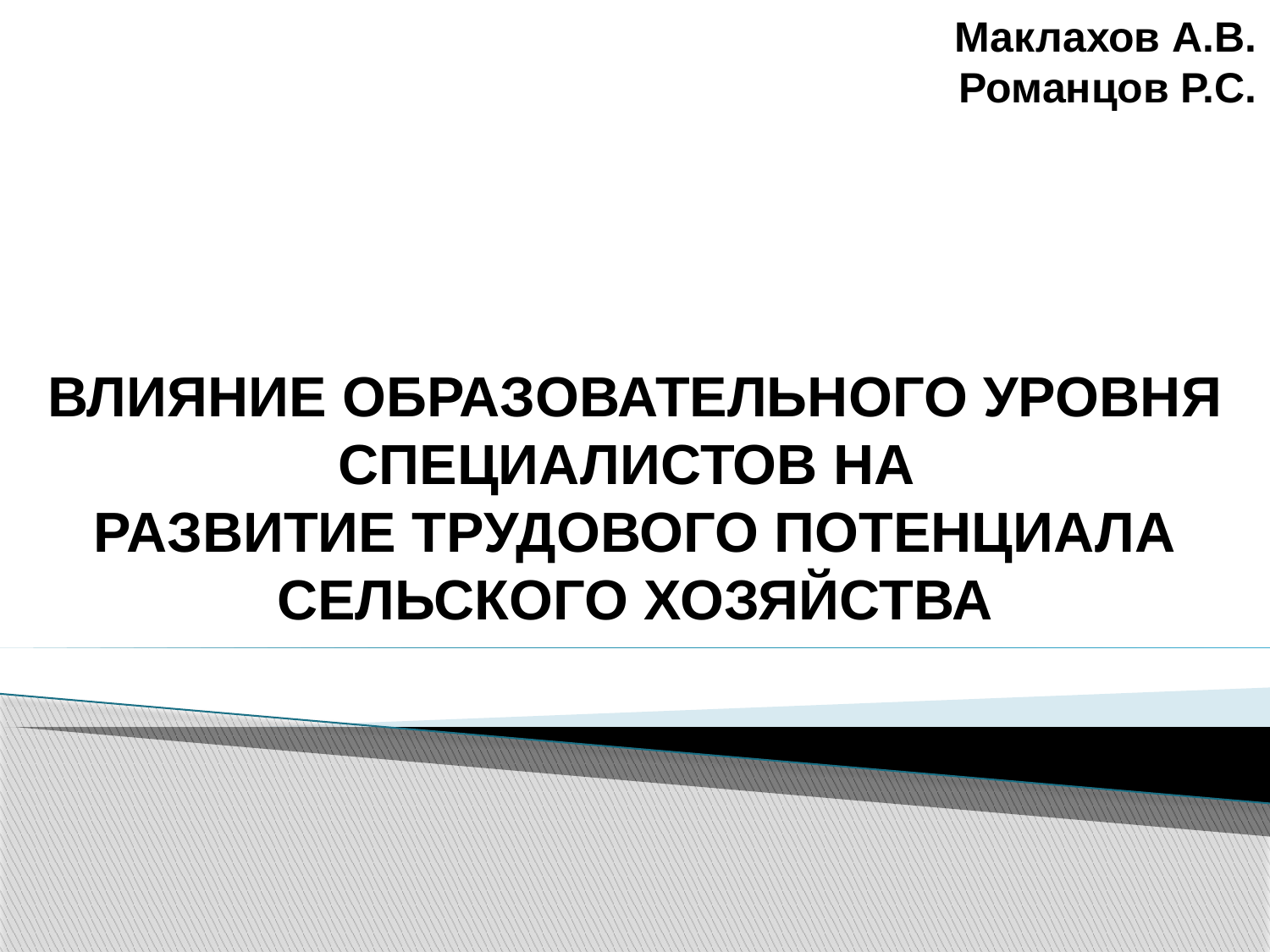

Маклахов А.В.
Романцов Р.С.

ВЛИЯНИЕ ОБРАЗОВАТЕЛЬНОГО УРОВНЯ СПЕЦИАЛИСТОВ НА
РАЗВИТИЕ ТРУДОВОГО ПОТЕНЦИАЛА СЕЛЬСКОГО ХОЗЯЙСТВА